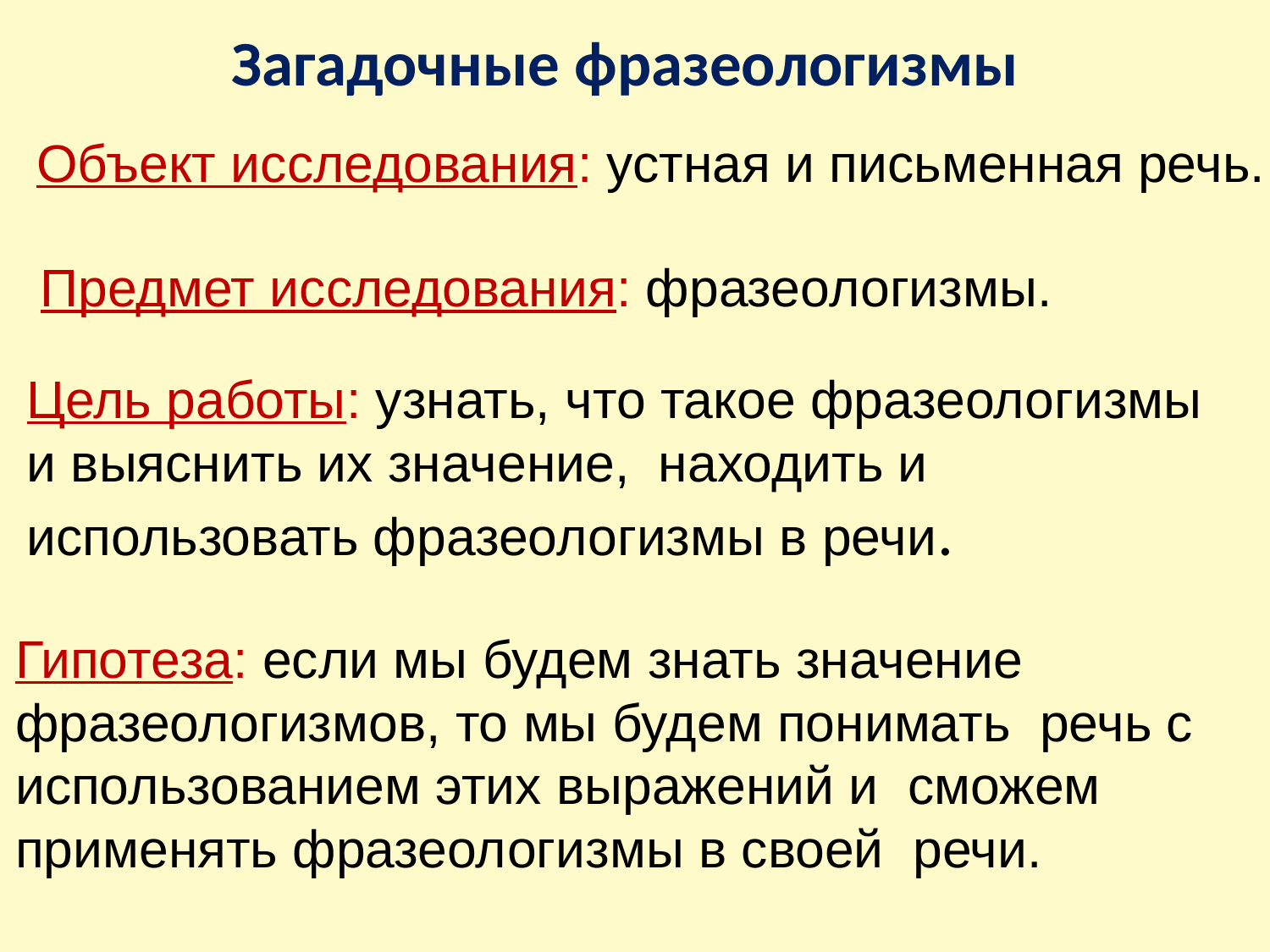

Загадочные фразеологизмы
Объект исследования: устная и письменная речь.
Предмет исследования: фразеологизмы.
Цель работы: узнать, что такое фразеологизмы и выяснить их значение,  находить и использовать фразеологизмы в речи.
Гипотеза: если мы будем знать значение фразеологизмов, то мы будем понимать  речь с использованием этих выражений и  сможем  применять фразеологизмы в своей  речи.